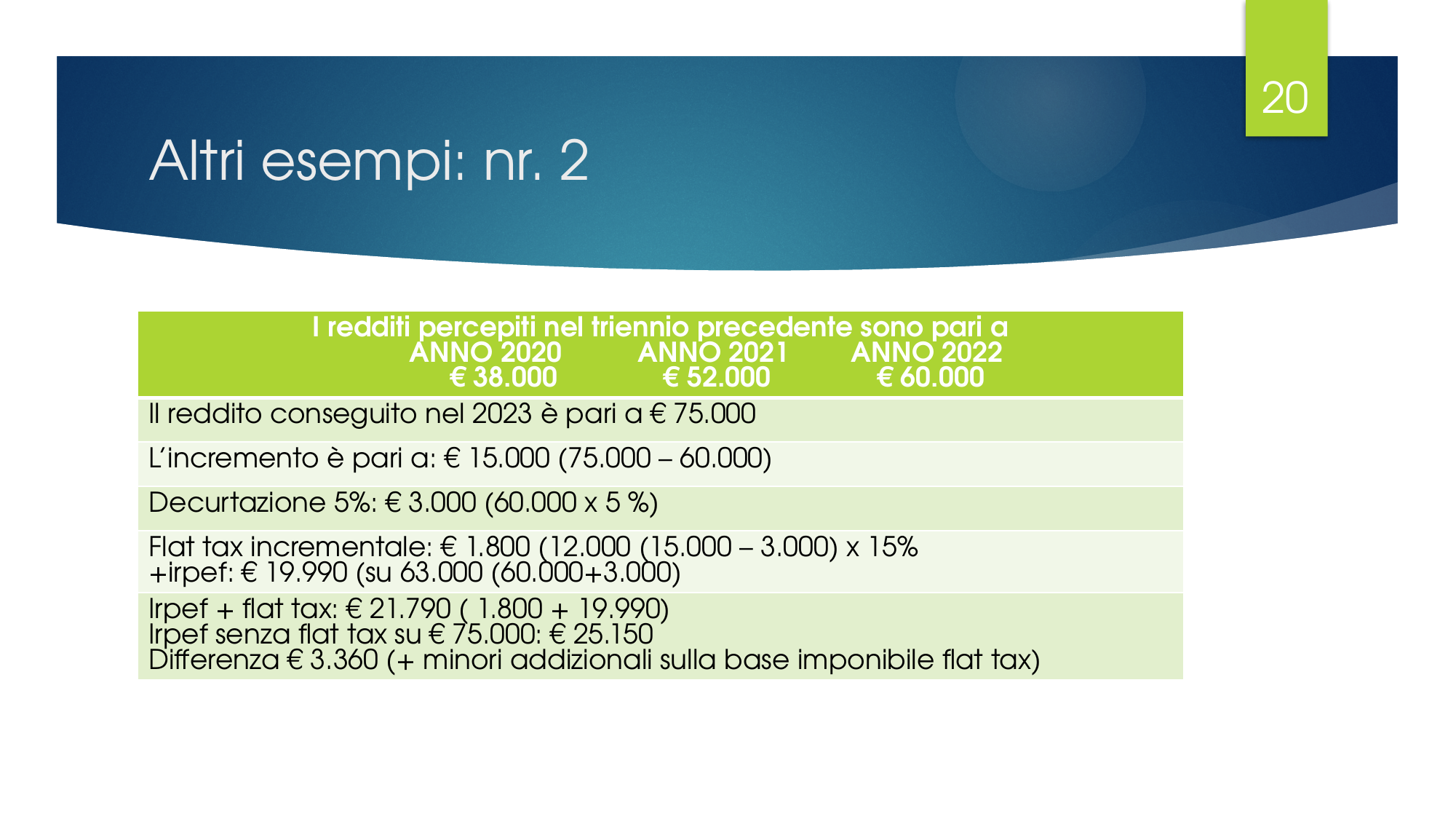

20
# Altri esempi: nr. 2
| I redditi percepiti nel triennio precedente sono pari a ANNO 2020 ANNO 2021 ANNO 2022 € 38.000 € 52.000 € 60.000 |
| --- |
| Il reddito conseguito nel 2023 è pari a € 75.000 |
| L’incremento è pari a: € 15.000 (75.000 – 60.000) |
| Decurtazione 5%: € 3.000 (60.000 x 5 %) |
| Flat tax incrementale: € 1.800 (12.000 (15.000 – 3.000) x 15% +irpef: € 19.990 (su 63.000 (60.000+3.000) |
| Irpef + flat tax: € 21.790 ( 1.800 + 19.990) Irpef senza flat tax su € 75.000: € 25.150 Differenza € 3.360 (+ minori addizionali sulla base imponibile flat tax) |